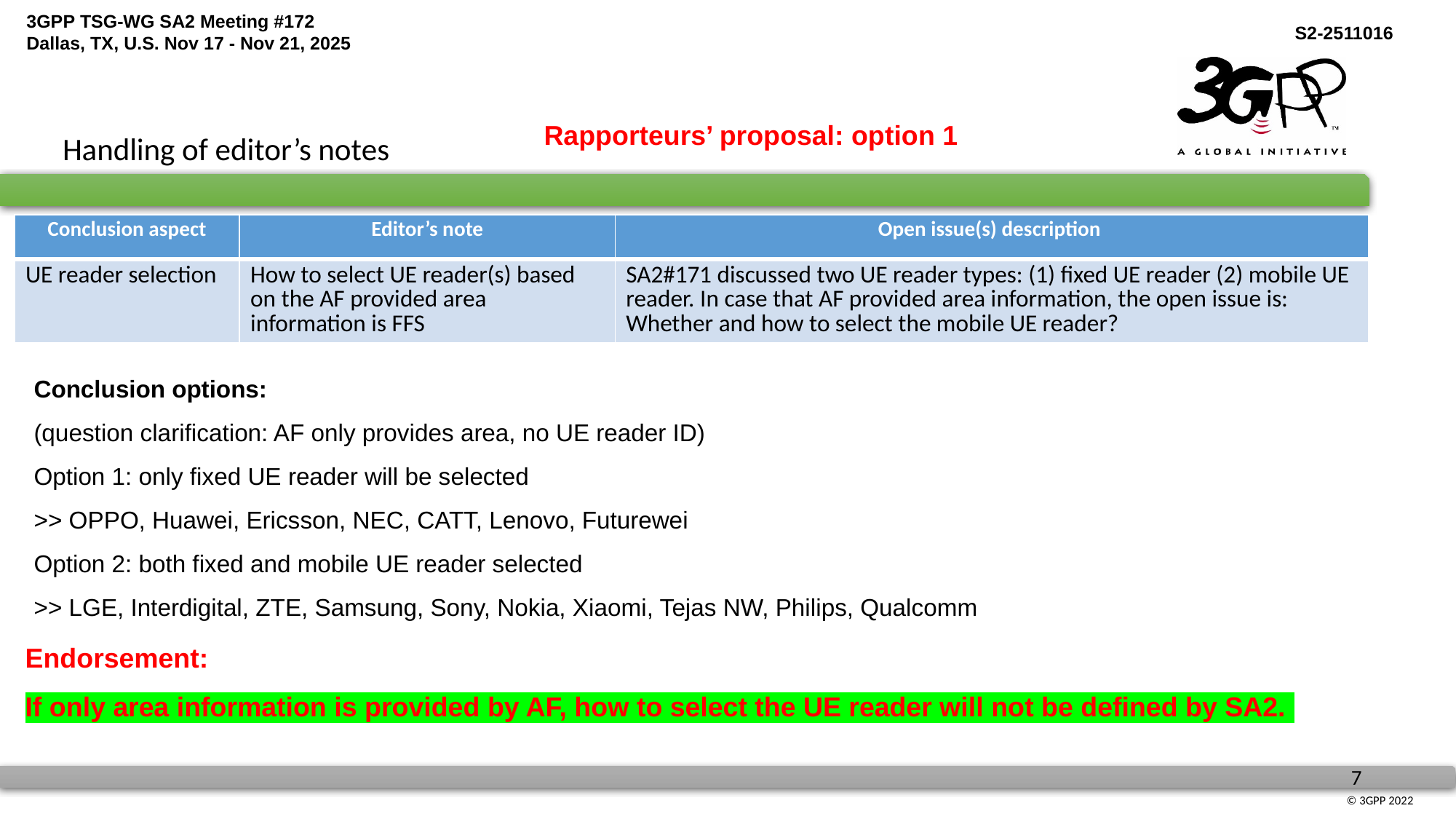

Rapporteurs’ proposal: option 1
Handling of editor’s notes
| Conclusion aspect | Editor’s note | Open issue(s) description |
| --- | --- | --- |
| UE reader selection | How to select UE reader(s) based on the AF provided area information is FFS | SA2#171 discussed two UE reader types: (1) fixed UE reader (2) mobile UE reader. In case that AF provided area information, the open issue is: Whether and how to select the mobile UE reader? |
Conclusion options:
(question clarification: AF only provides area, no UE reader ID)
Option 1: only fixed UE reader will be selected
>> OPPO, Huawei, Ericsson, NEC, CATT, Lenovo, Futurewei
Option 2: both fixed and mobile UE reader selected
>> LGE, Interdigital, ZTE, Samsung, Sony, Nokia, Xiaomi, Tejas NW, Philips, Qualcomm
Endorsement:
If only area information is provided by AF, how to select the UE reader will not be defined by SA2.